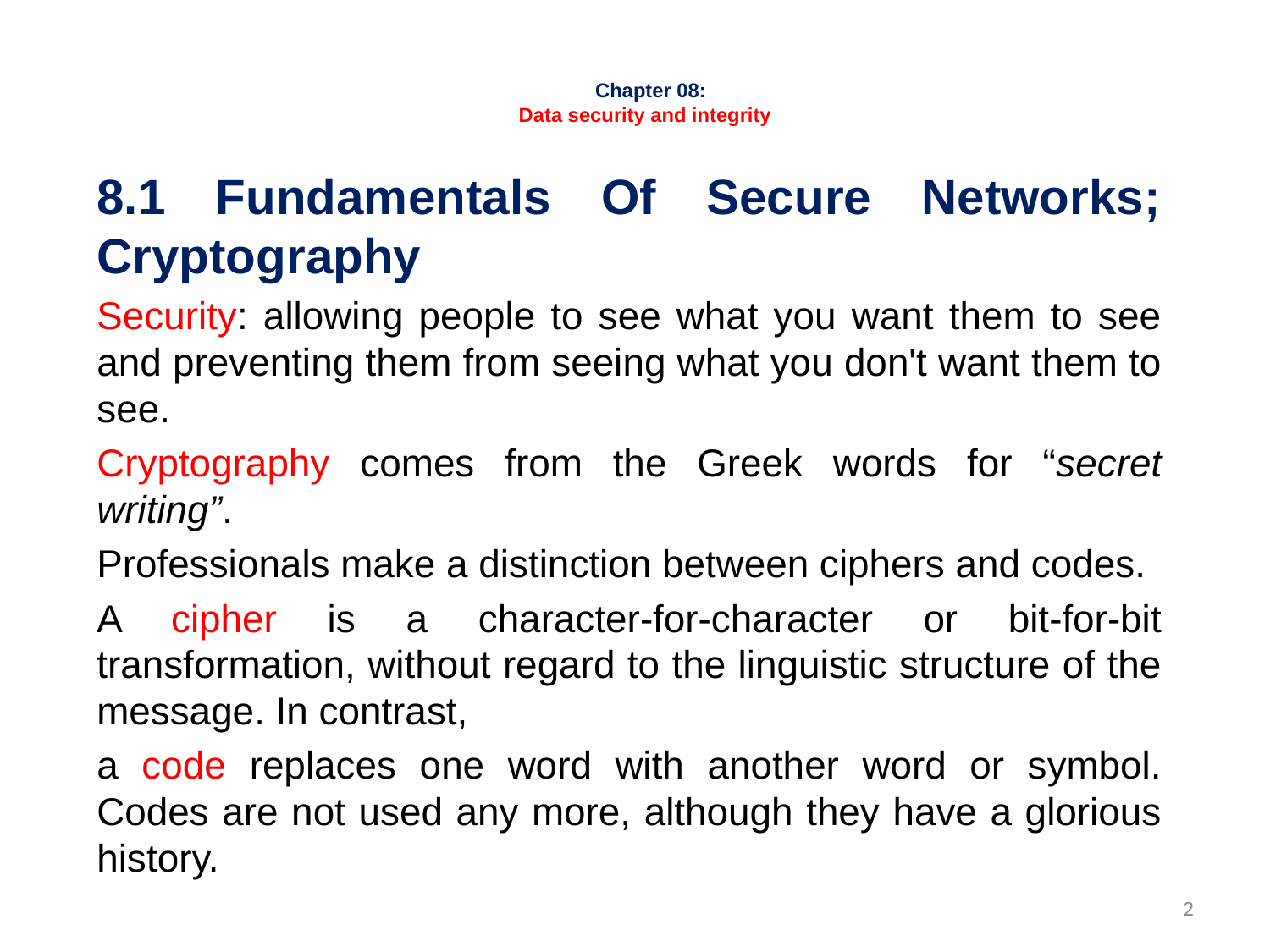

# Chapter 08: Data security and integrity
8.1 Fundamentals Of Secure Networks; Cryptography
Security: allowing people to see what you want them to see and preventing them from seeing what you don't want them to see.
Cryptography comes from the Greek words for “secret writing”.
Professionals make a distinction between ciphers and codes.
A cipher is a character-for-character or bit-for-bit transformation, without regard to the linguistic structure of the message. In contrast,
a code replaces one word with another word or symbol. Codes are not used any more, although they have a glorious history.
2